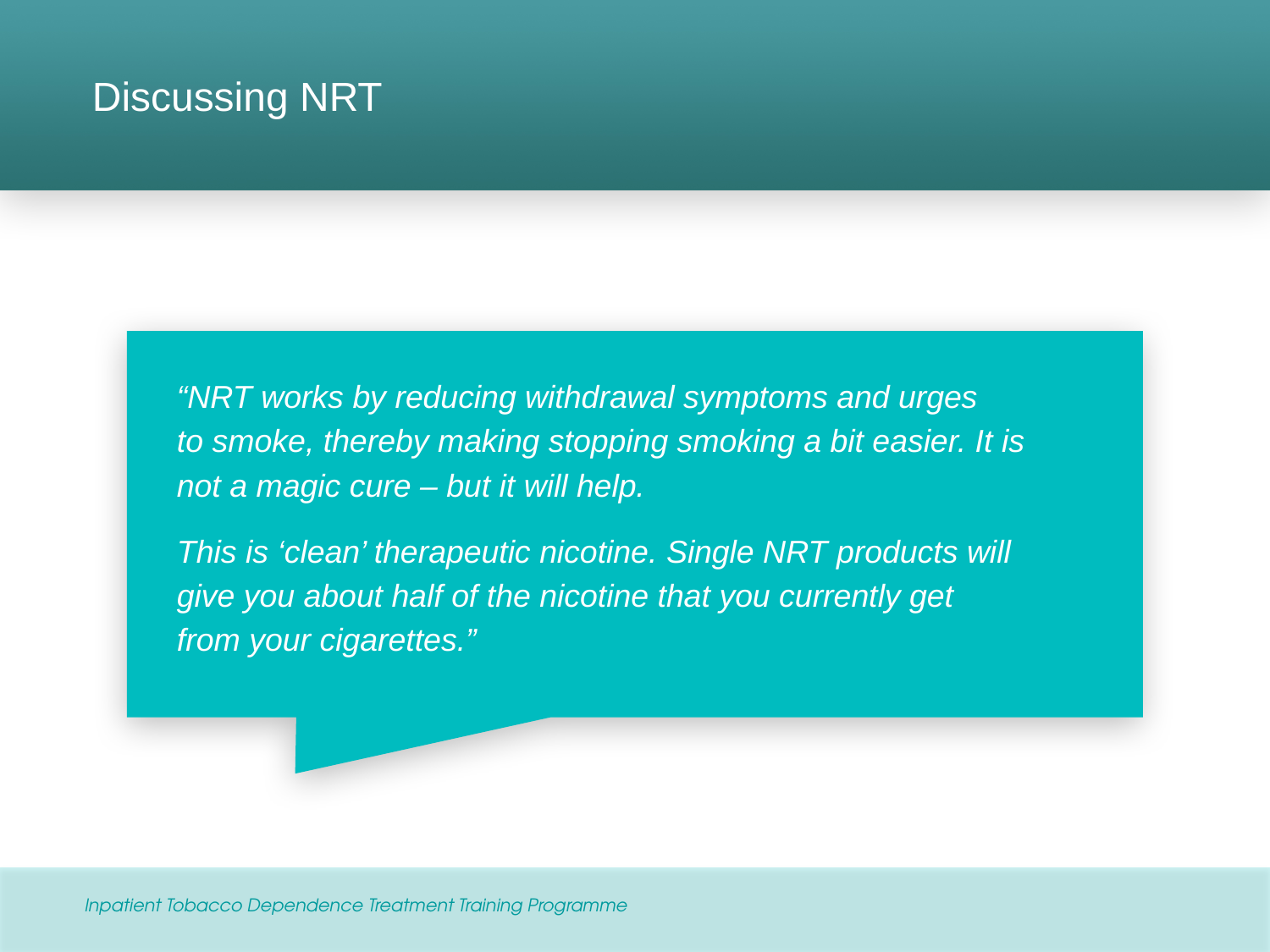

# Discussing NRT
“NRT works by reducing withdrawal symptoms and urges to smoke, thereby making stopping smoking a bit easier. It is not a magic cure – but it will help.
This is ‘clean’ therapeutic nicotine. Single NRT products will 
give you about half of the nicotine that you currently get from your cigarettes.”
Inpatient Tobacco Dependence Treatment Training Programme